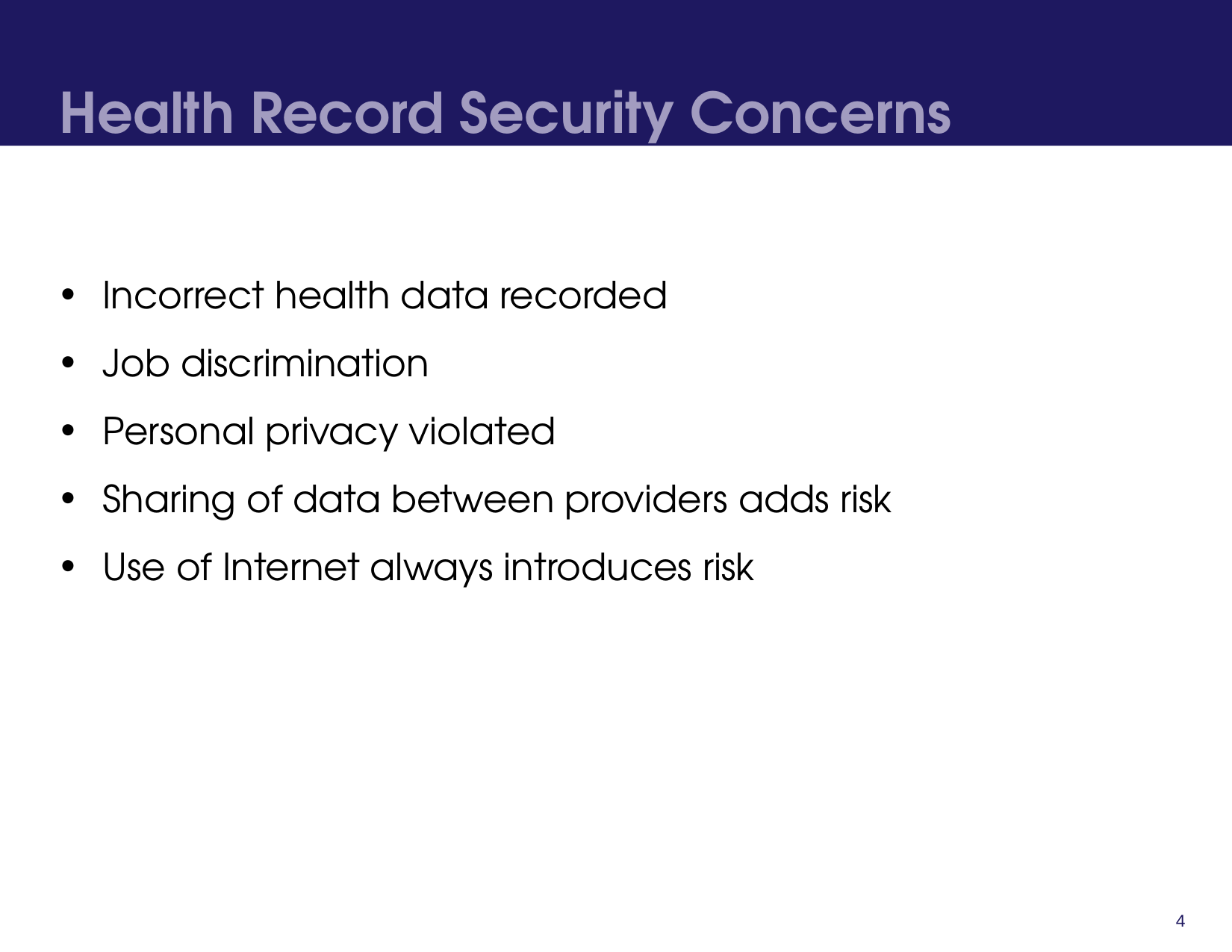

# Health Record Security Concerns
Incorrect health data recorded
Job discrimination
Personal privacy violated
Sharing of data between providers adds risk
Use of Internet always introduces risk
4